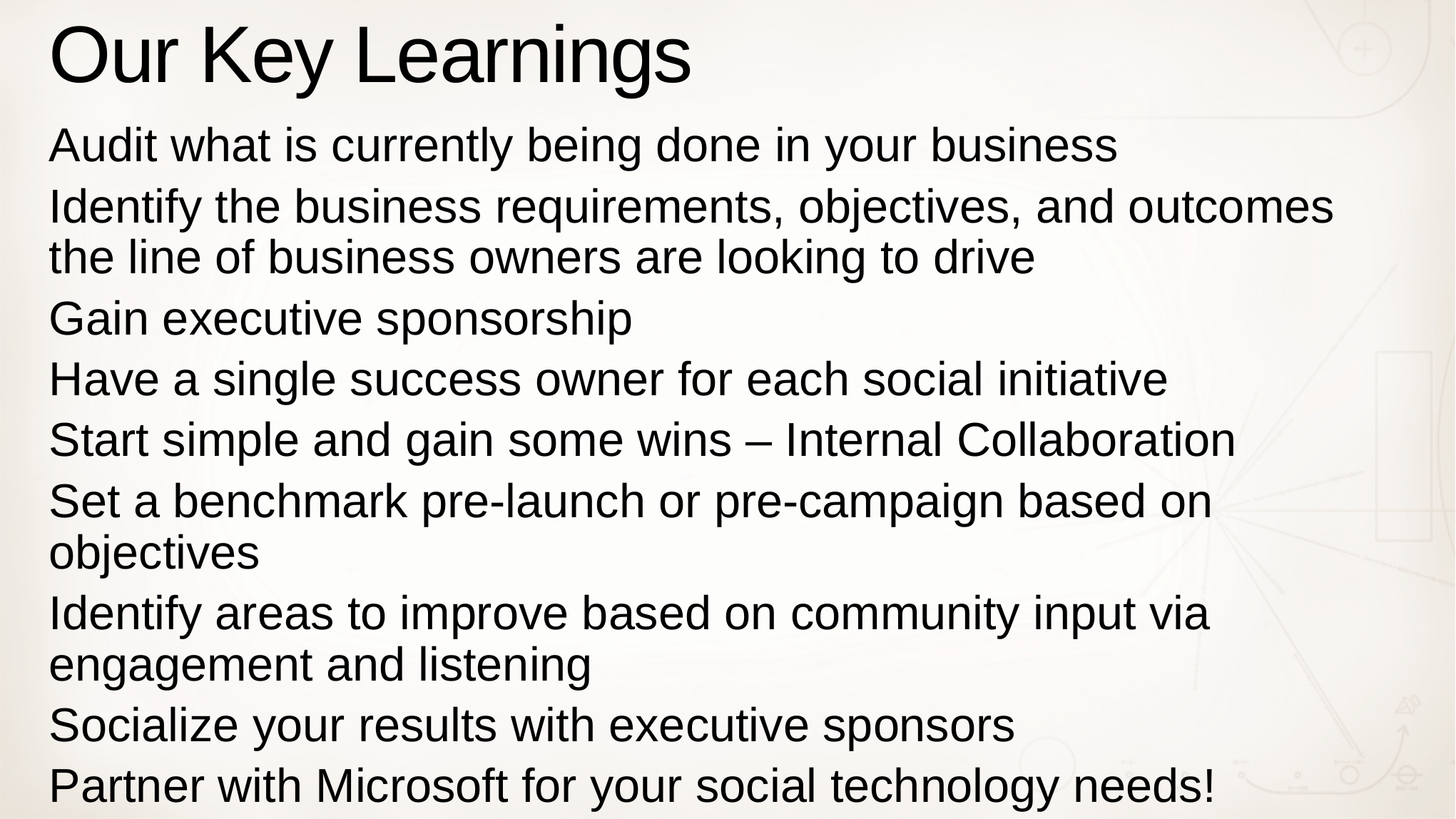

# Our Key Learnings
Audit what is currently being done in your business
Identify the business requirements, objectives, and outcomes
the line of business owners are looking to drive
Gain executive sponsorship
Have a single success owner for each social initiative
Start simple and gain some wins – Internal Collaboration
Set a benchmark pre-launch or pre-campaign based on objectives
Identify areas to improve based on community input via engagement and listening
Socialize your results with executive sponsors
Partner with Microsoft for your social technology needs!